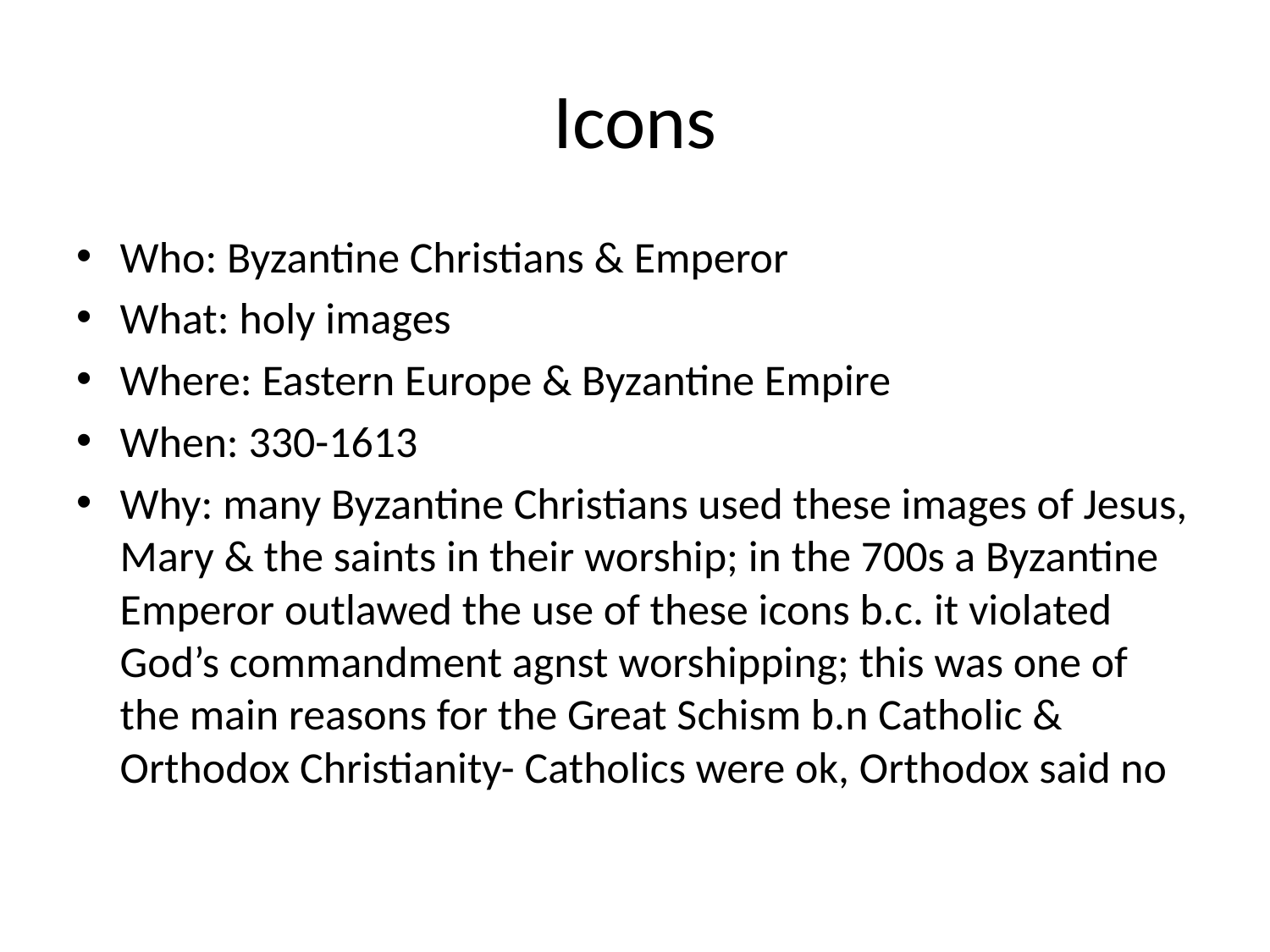

# Icons
Who: Byzantine Christians & Emperor
What: holy images
Where: Eastern Europe & Byzantine Empire
When: 330-1613
Why: many Byzantine Christians used these images of Jesus, Mary & the saints in their worship; in the 700s a Byzantine Emperor outlawed the use of these icons b.c. it violated God’s commandment agnst worshipping; this was one of the main reasons for the Great Schism b.n Catholic & Orthodox Christianity- Catholics were ok, Orthodox said no